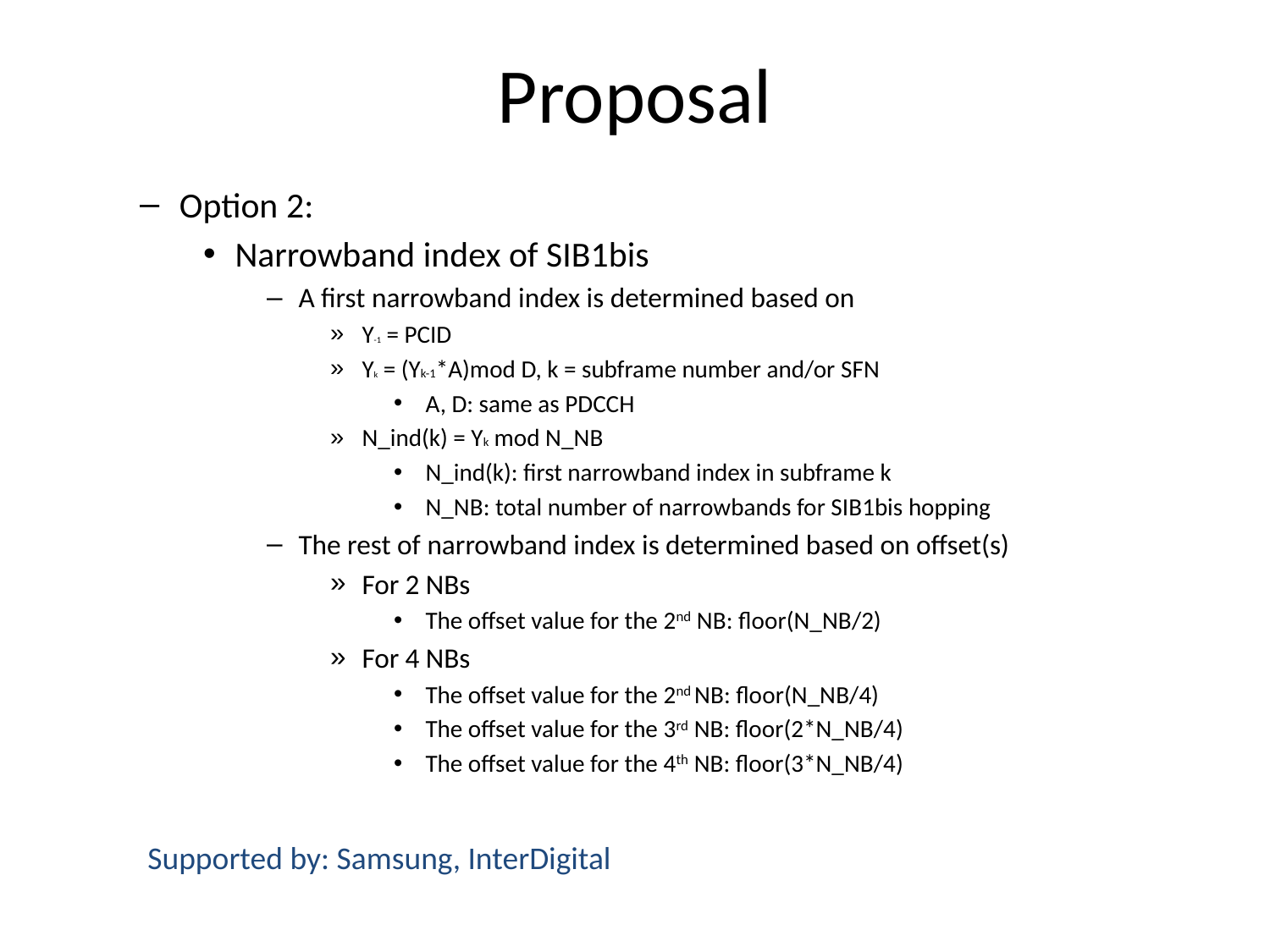

# Proposal
Option 2:
Narrowband index of SIB1bis
A first narrowband index is determined based on
Y-1 = PCID
Yk = (Yk-1*A)mod D, k = subframe number and/or SFN
A, D: same as PDCCH
N_ind(k) = Yk mod N_NB
N_ind(k): first narrowband index in subframe k
N_NB: total number of narrowbands for SIB1bis hopping
The rest of narrowband index is determined based on offset(s)
For 2 NBs
The offset value for the 2nd NB: floor(N_NB/2)
For 4 NBs
The offset value for the 2nd NB: floor(N_NB/4)
The offset value for the 3rd NB: floor(2*N_NB/4)
The offset value for the 4th NB: floor(3*N_NB/4)

Supported by: Samsung, InterDigital